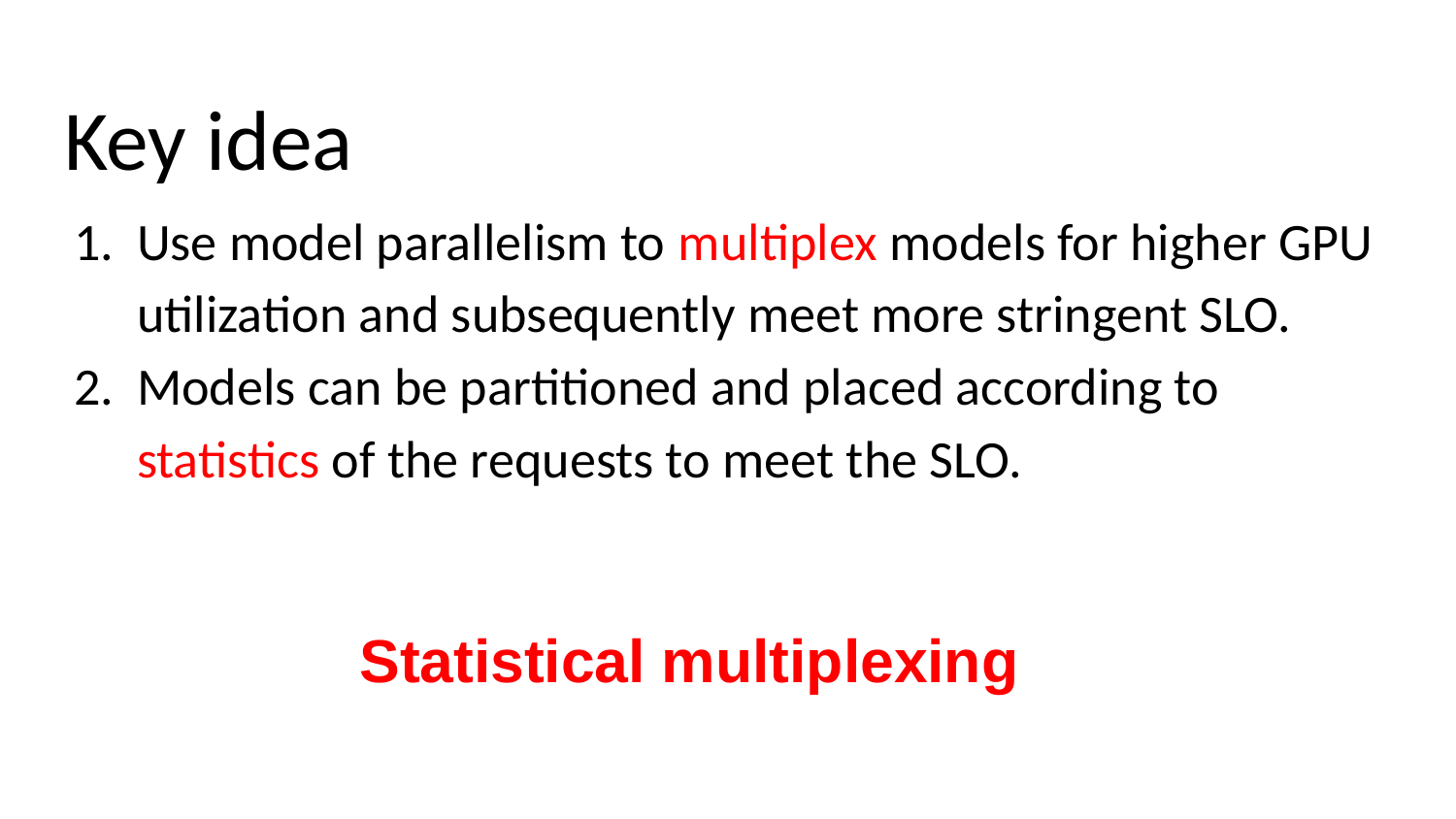

# Key idea
Use model parallelism to multiplex models for higher GPU utilization and subsequently meet more stringent SLO.
Models can be partitioned and placed according to statistics of the requests to meet the SLO.
Statistical multiplexing